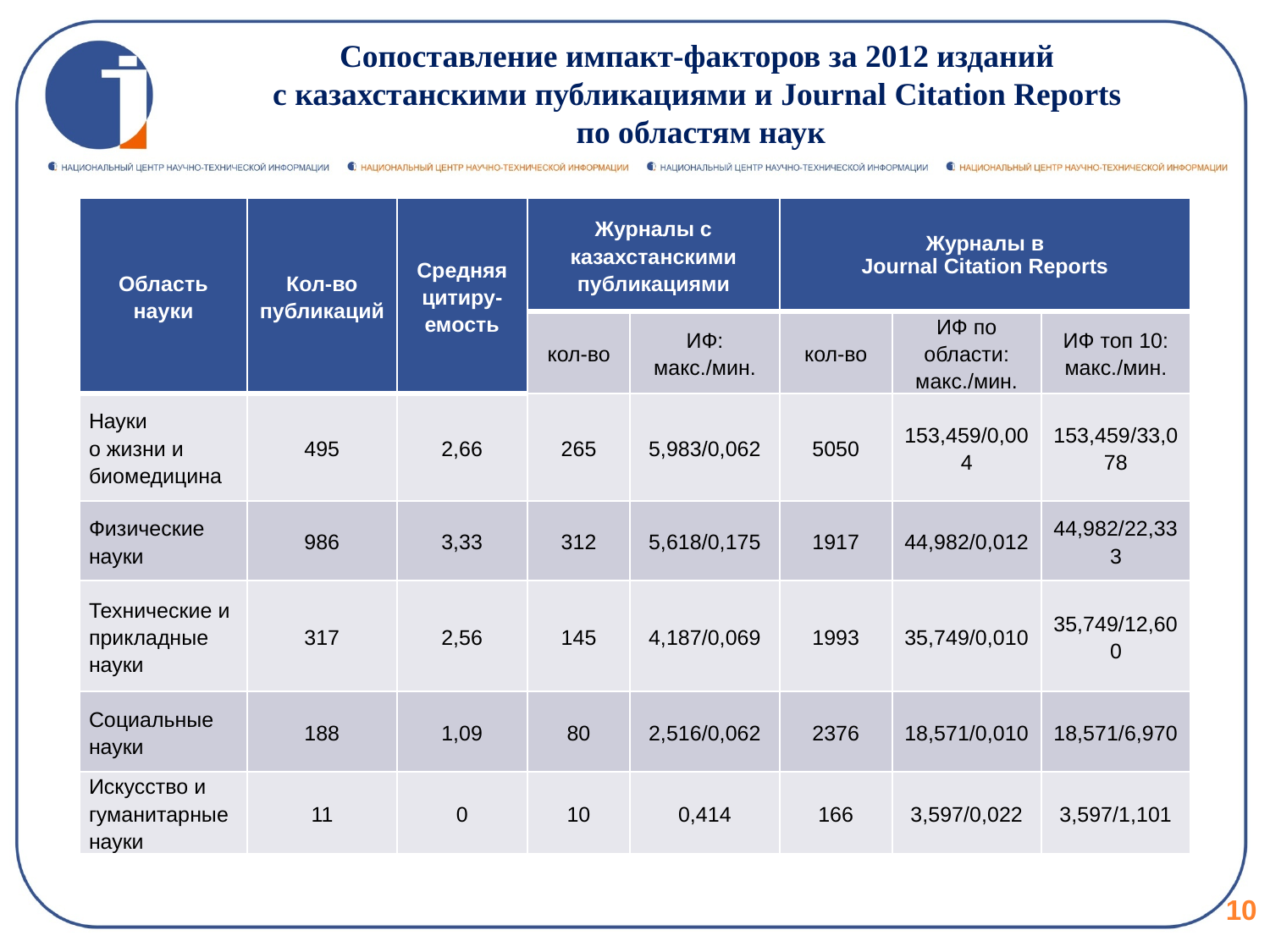

Сопоставление импакт-факторов за 2012 изданий
с казахстанскими публикациями и Journal Citation Reports
по областям наук
| Область науки | Кол-во публикаций | Средняя цитиру-емость | Журналы с казахстанскими публикациями |  | Журналы в Journal Citation Reports |  |  |
| --- | --- | --- | --- | --- | --- | --- | --- |
|  |  |  | кол-во | ИФ: макс./мин. | кол-во | ИФ по области: макс./мин. | ИФ топ 10: макс./мин. |
| Науки о жизни и биомедицина | 495 | 2,66 | 265 | 5,983/0,062 | 5050 | 153,459/0,004 | 153,459/33,078 |
| Физические науки | 986 | 3,33 | 312 | 5,618/0,175 | 1917 | 44,982/0,012 | 44,982/22,333 |
| Технические и прикладные науки | 317 | 2,56 | 145 | 4,187/0,069 | 1993 | 35,749/0,010 | 35,749/12,600 |
| Социальные науки | 188 | 1,09 | 80 | 2,516/0,062 | 2376 | 18,571/0,010 | 18,571/6,970 |
| Искусство и гуманитарные науки | 11 | 0 | 10 | 0,414 | 166 | 3,597/0,022 | 3,597/1,101 |
10